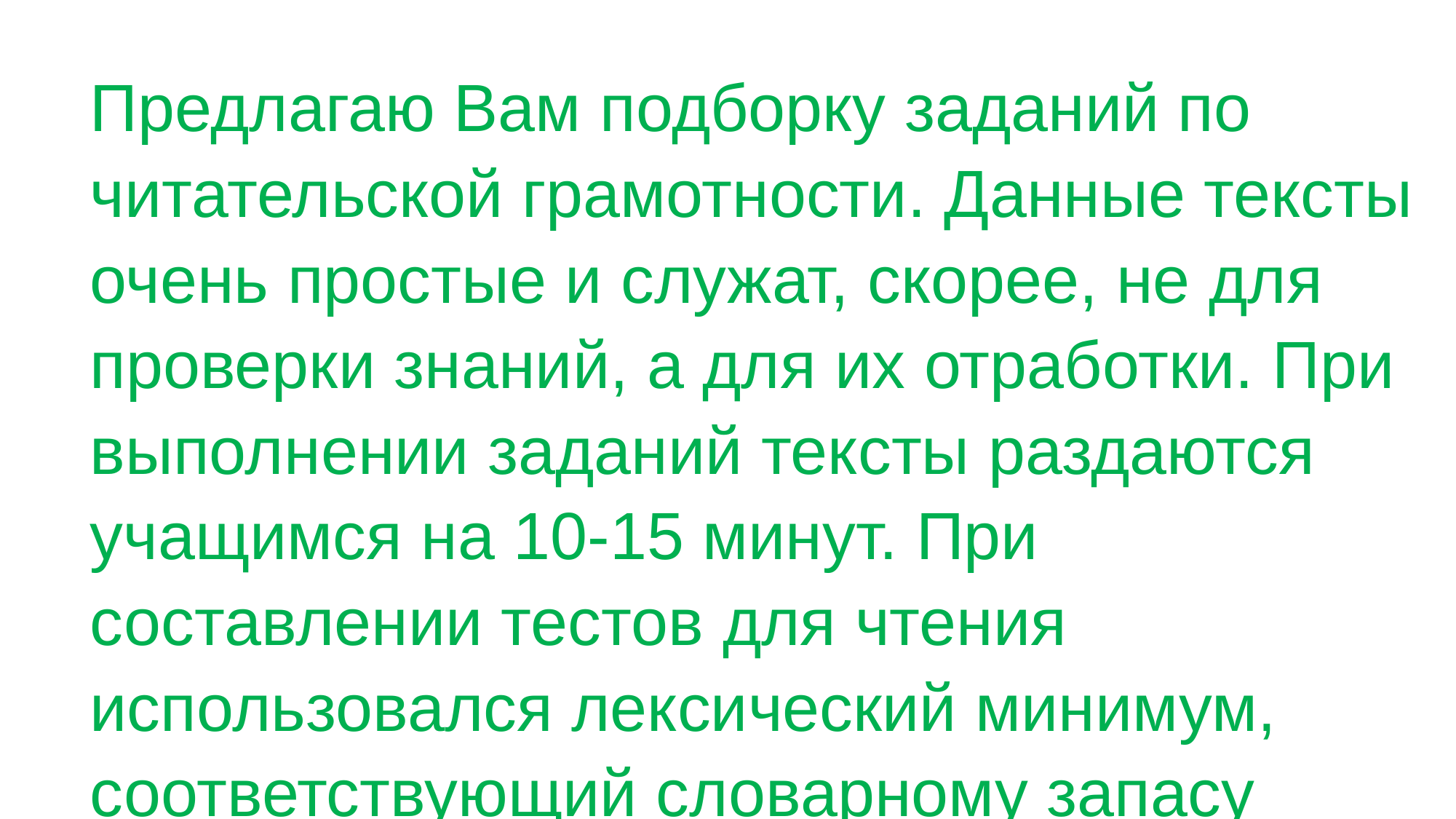

Предлагаю Вам подборку заданий по читательской грамотности. Данные тексты очень простые и служат, скорее, не для проверки знаний, а для их отработки. При выполнении заданий тексты раздаются учащимся на 10-15 минут. При составлении тестов для чтения использовался лексический минимум, соответствующий словарному запасу учащихся.